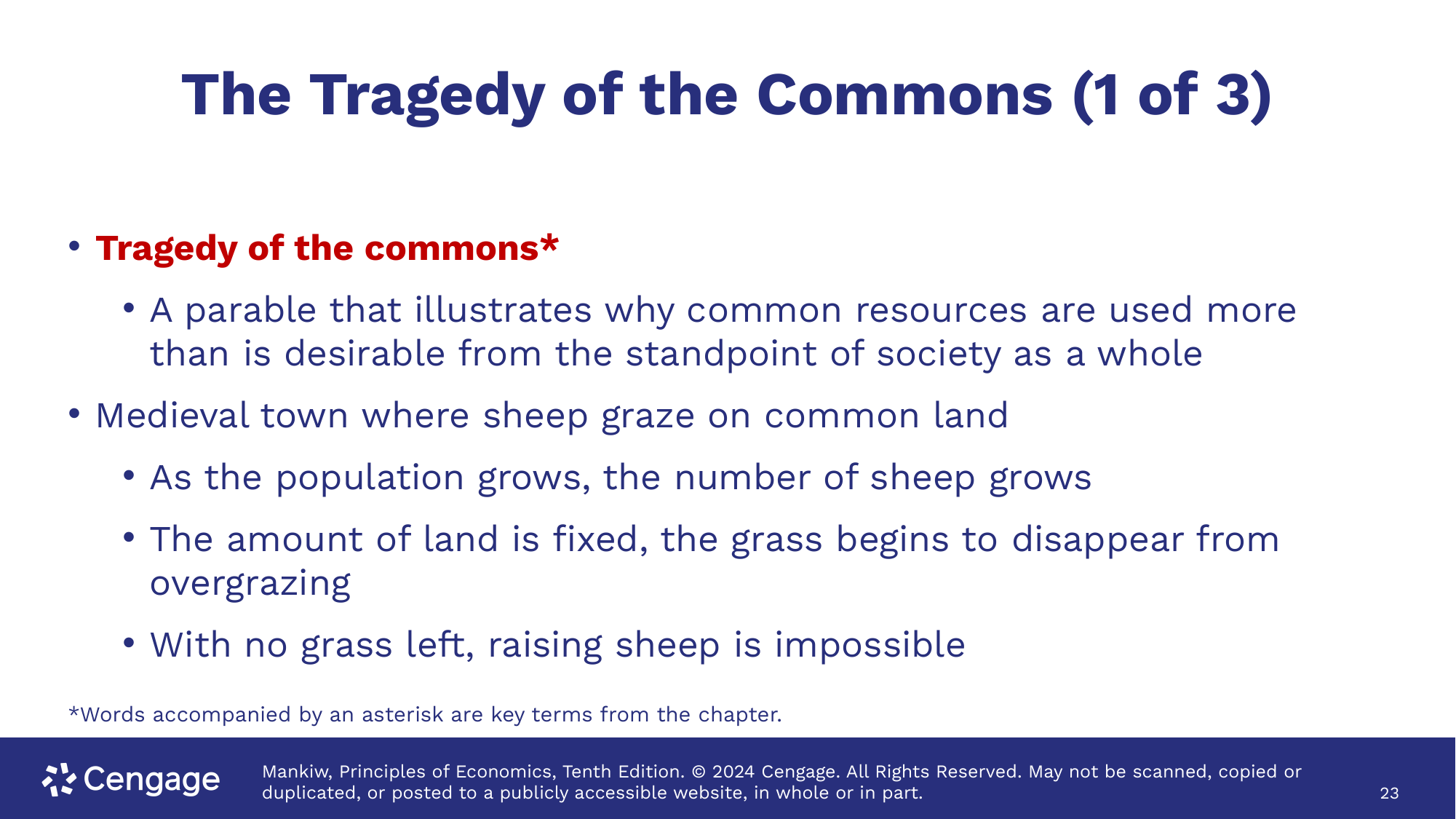

# The Tragedy of the Commons (1 of 3)
Tragedy of the commons*
A parable that illustrates why common resources are used more than is desirable from the standpoint of society as a whole
Medieval town where sheep graze on common land
As the population grows, the number of sheep grows
The amount of land is fixed, the grass begins to disappear from overgrazing
With no grass left, raising sheep is impossible
*Words accompanied by an asterisk are key terms from the chapter.